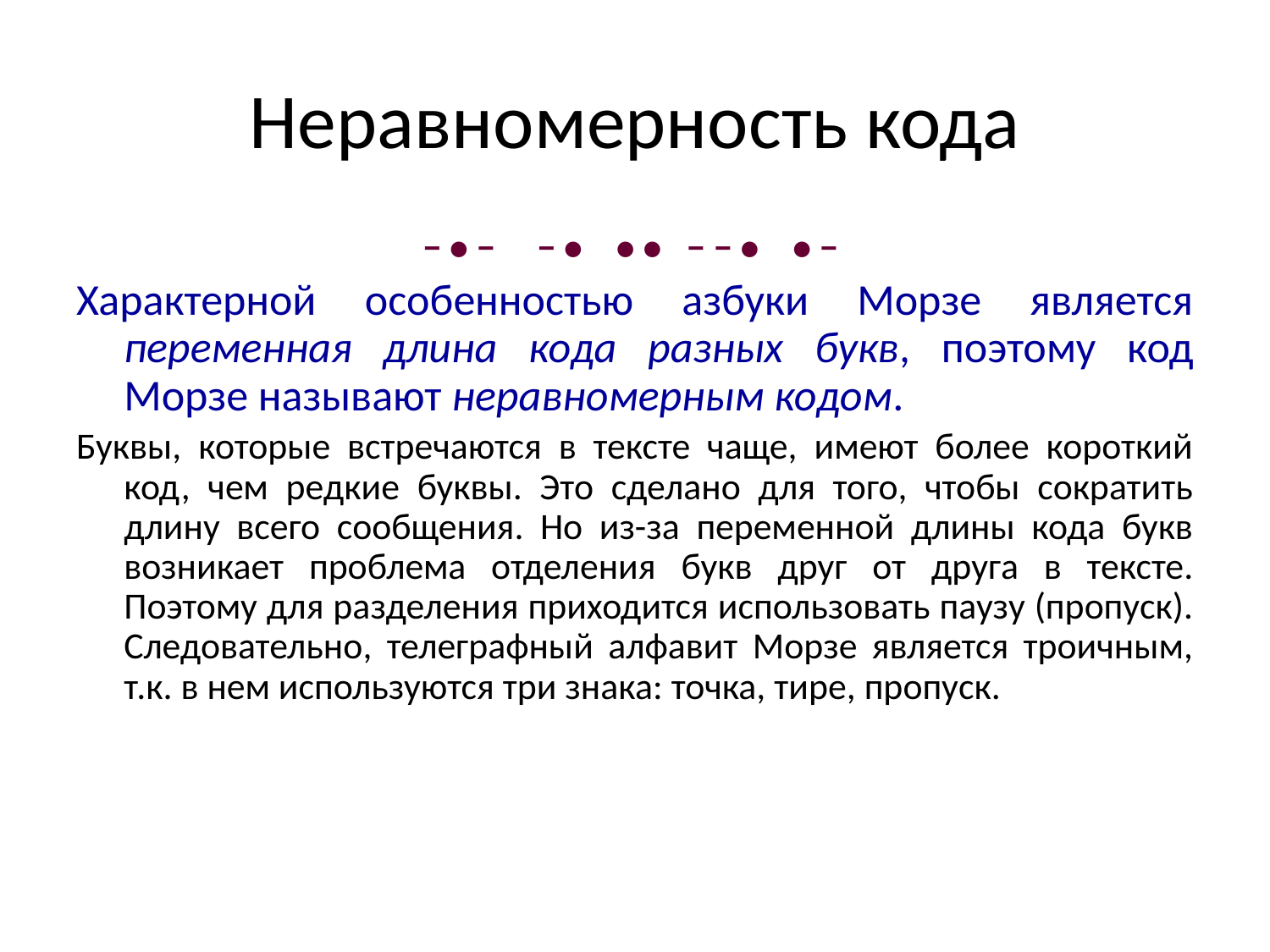

# Неравномерность кода
− • −     − •    • •   − − •    • −
Характерной особенностью азбуки Морзе является переменная длина кода разных букв, поэтому код Морзе называют неравномерным кодом.
Буквы, которые встречаются в тексте чаще, имеют более короткий код, чем редкие буквы. Это сделано для того, чтобы сократить длину всего сообщения. Но из-за переменной длины кода букв возникает проблема отделения букв друг от друга в тексте. Поэтому для разделения приходится использовать паузу (пропуск). Следовательно, телеграфный алфавит Морзе является троичным, т.к. в нем используются три знака: точка, тире, пропуск.